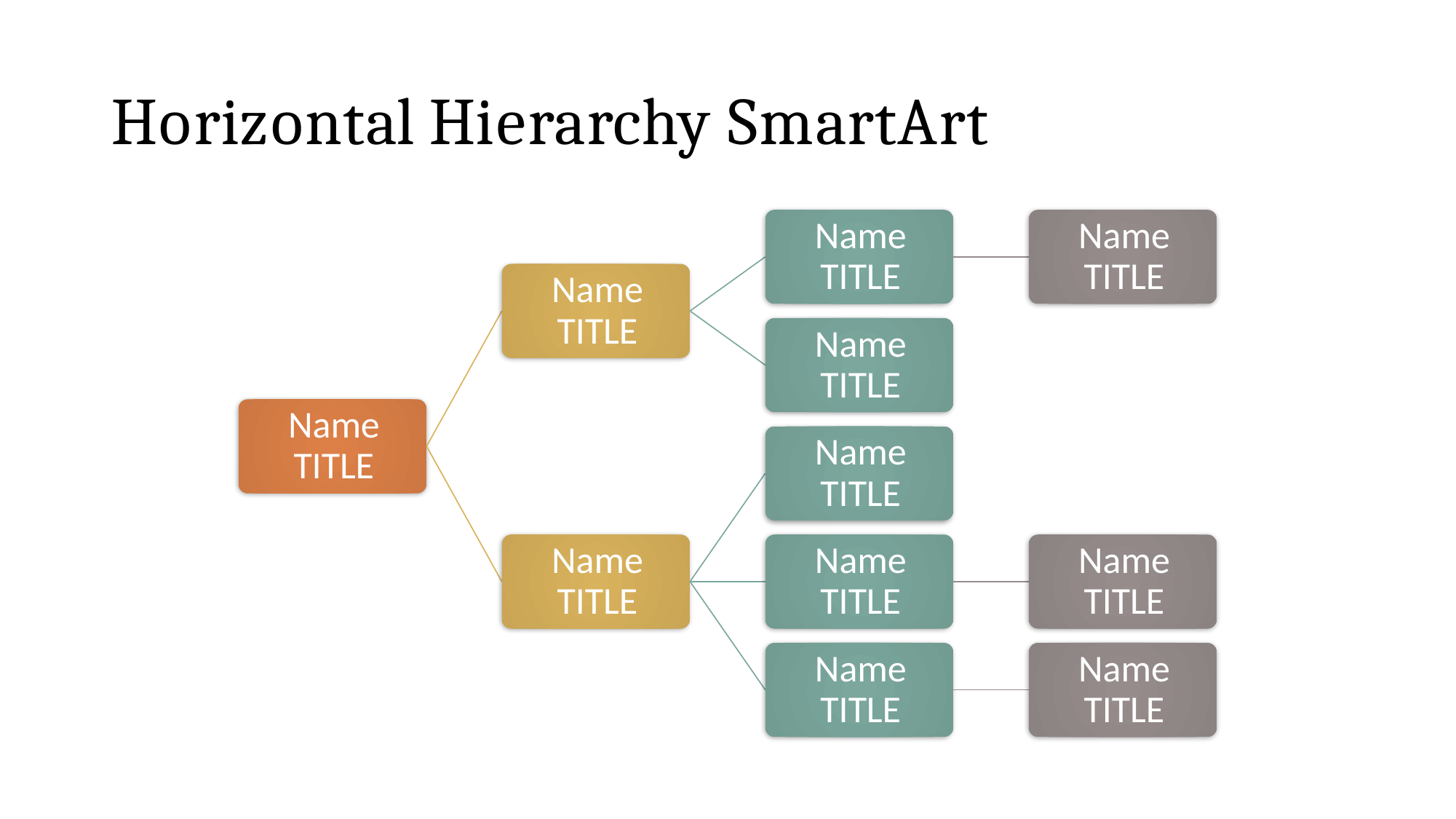

# Horizontal Hierarchy SmartArt
Name
TITLE

Name
TITLE

Name
TITLE

Name
TITLE

Name
TITLE

Name
TITLE

Name
TITLE

Name
TITLE

Name
TITLE

Name
TITLE

Name
TITLE